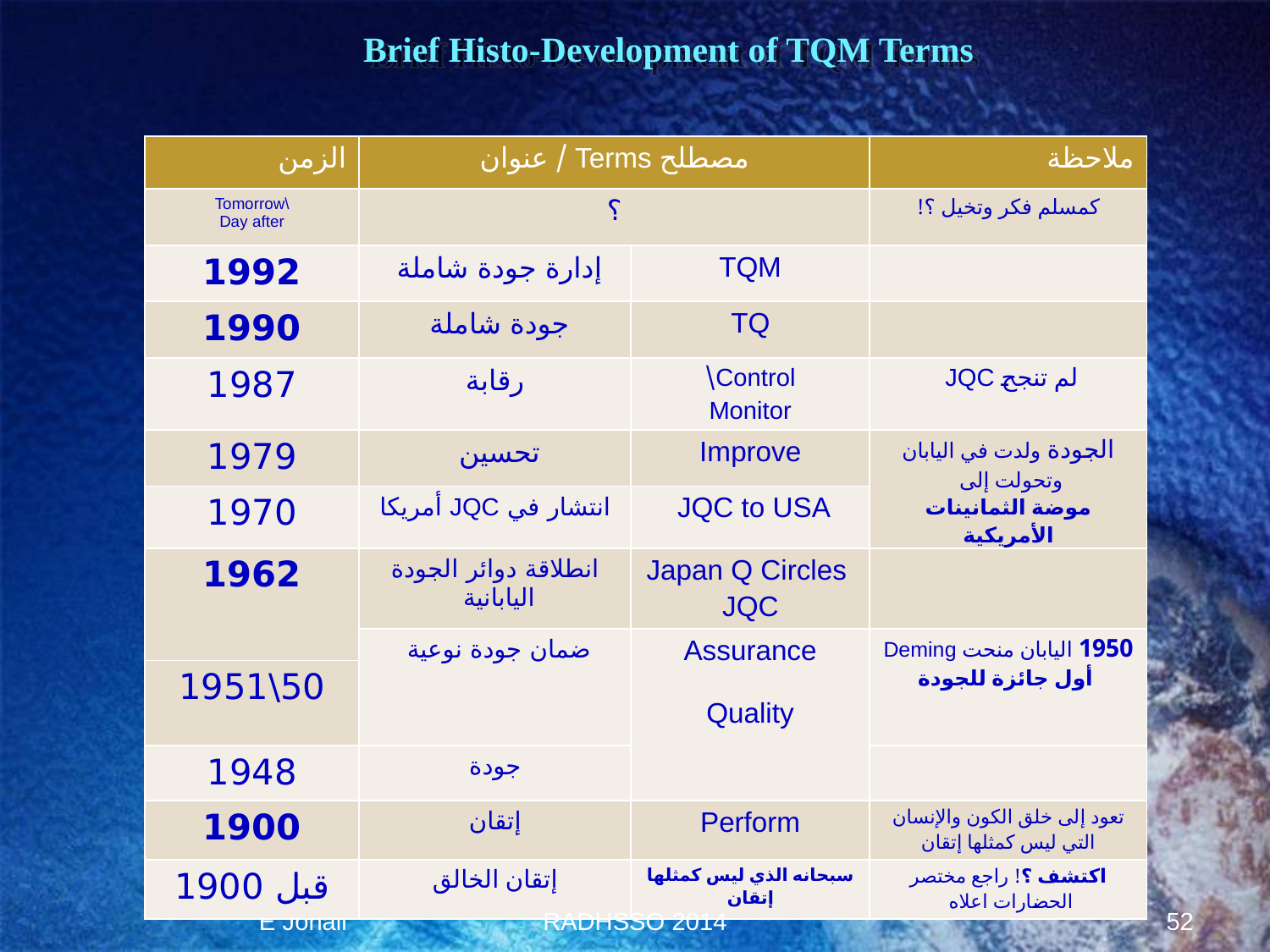

# Brief Histo-Development of TQM Terms
| الزمن | مصطلح Terms / عنوان |  | ملاحظة |
| --- | --- | --- | --- |
| Tomorrow\ Day after | ؟ |  | كمسلم فكر وتخيل ؟! |
| 1992 | إدارة جودة شاملة | TQM |  |
| 1990 | جودة شاملة | TQ |  |
| 1987 | رقابة | Control\ Monitor | لم تنجح JQC |
| 1979 | تحسين | Improve | الجودة ولدت في اليابان وتحولت إلى موضة الثمانينات الأمريكية |
| 1970 | انتشار في JQC أمريكا | JQC to USA |  |
| 1962 | انطلاقة دوائر الجودة اليابانية | Japan Q Circles JQC |  |
|  | ضمان جودة نوعية | Assurance Quality | 1950 اليابان منحت Deming أول جائزة للجودة |
| 50\1951 |  |  |  |
| 1948 | جودة |  |  |
| 1900 | إتقان | Perform | تعود إلى خلق الكون والإنسان التي ليس كمثلها إتقان |
| قبل 1900 | إتقان الخالق | سبحانه الذي ليس كمثلها إتقان | اكتشف ؟! راجع مختصر الحضارات اعلاه |

E Johali
RADHSSO 2014
52